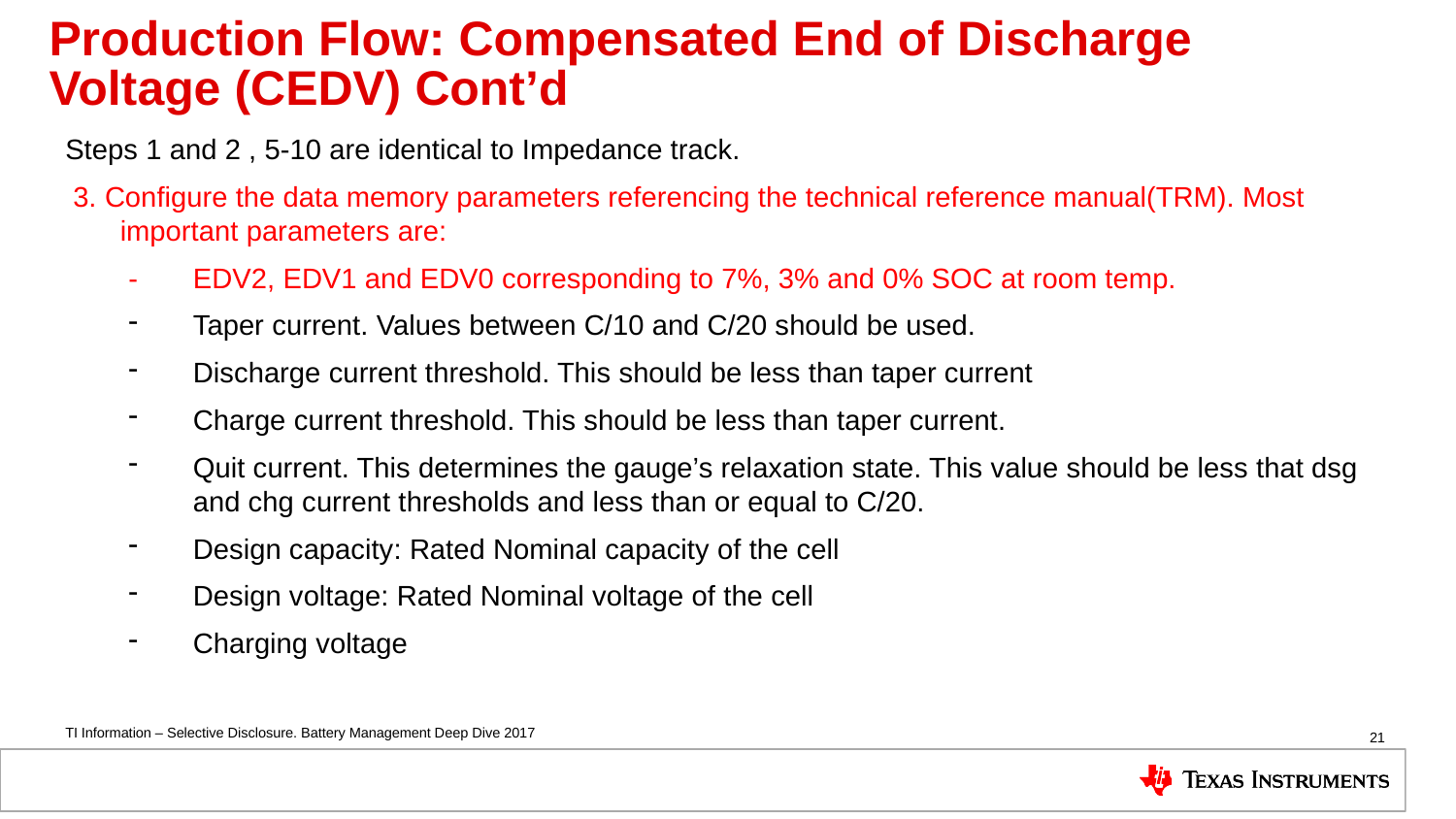

# Production Flow: Compensated End of Discharge Voltage (CEDV) Cont’d
Steps 1 and 2 , 5-10 are identical to Impedance track.
 3. Configure the data memory parameters referencing the technical reference manual(TRM). Most important parameters are:
- 	EDV2, EDV1 and EDV0 corresponding to 7%, 3% and 0% SOC at room temp.
Taper current. Values between C/10 and C/20 should be used.
Discharge current threshold. This should be less than taper current
Charge current threshold. This should be less than taper current.
Quit current. This determines the gauge’s relaxation state. This value should be less that dsg and chg current thresholds and less than or equal to C/20.
Design capacity: Rated Nominal capacity of the cell
Design voltage: Rated Nominal voltage of the cell
Charging voltage

21